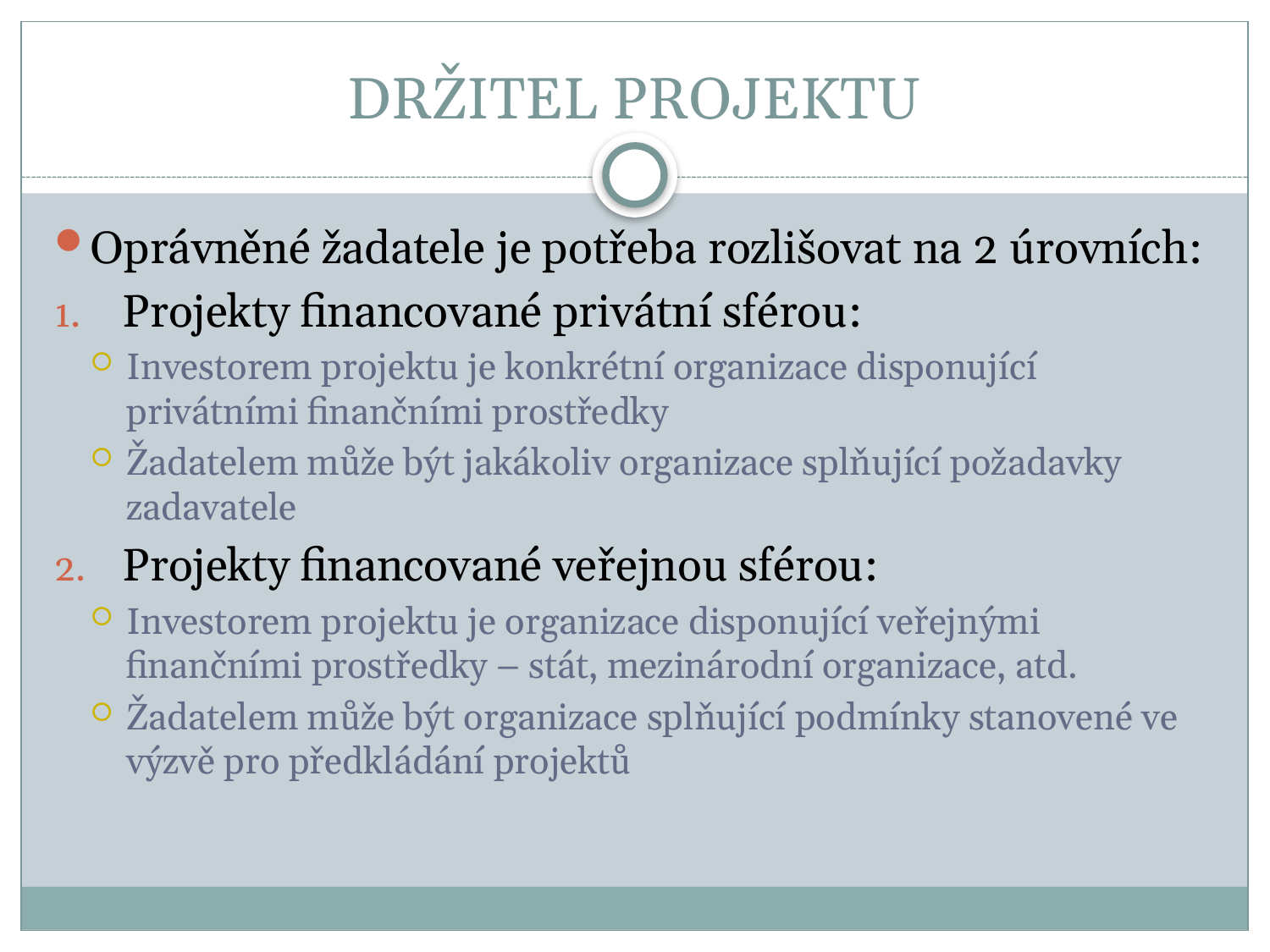

# DRŽITEL PROJEKTU
Oprávněné žadatele je potřeba rozlišovat na 2 úrovních:
Projekty financované privátní sférou:
Investorem projektu je konkrétní organizace disponující privátními finančními prostředky
Žadatelem může být jakákoliv organizace splňující požadavky zadavatele
Projekty financované veřejnou sférou:
Investorem projektu je organizace disponující veřejnými finančními prostředky – stát, mezinárodní organizace, atd.
Žadatelem může být organizace splňující podmínky stanovené ve výzvě pro předkládání projektů